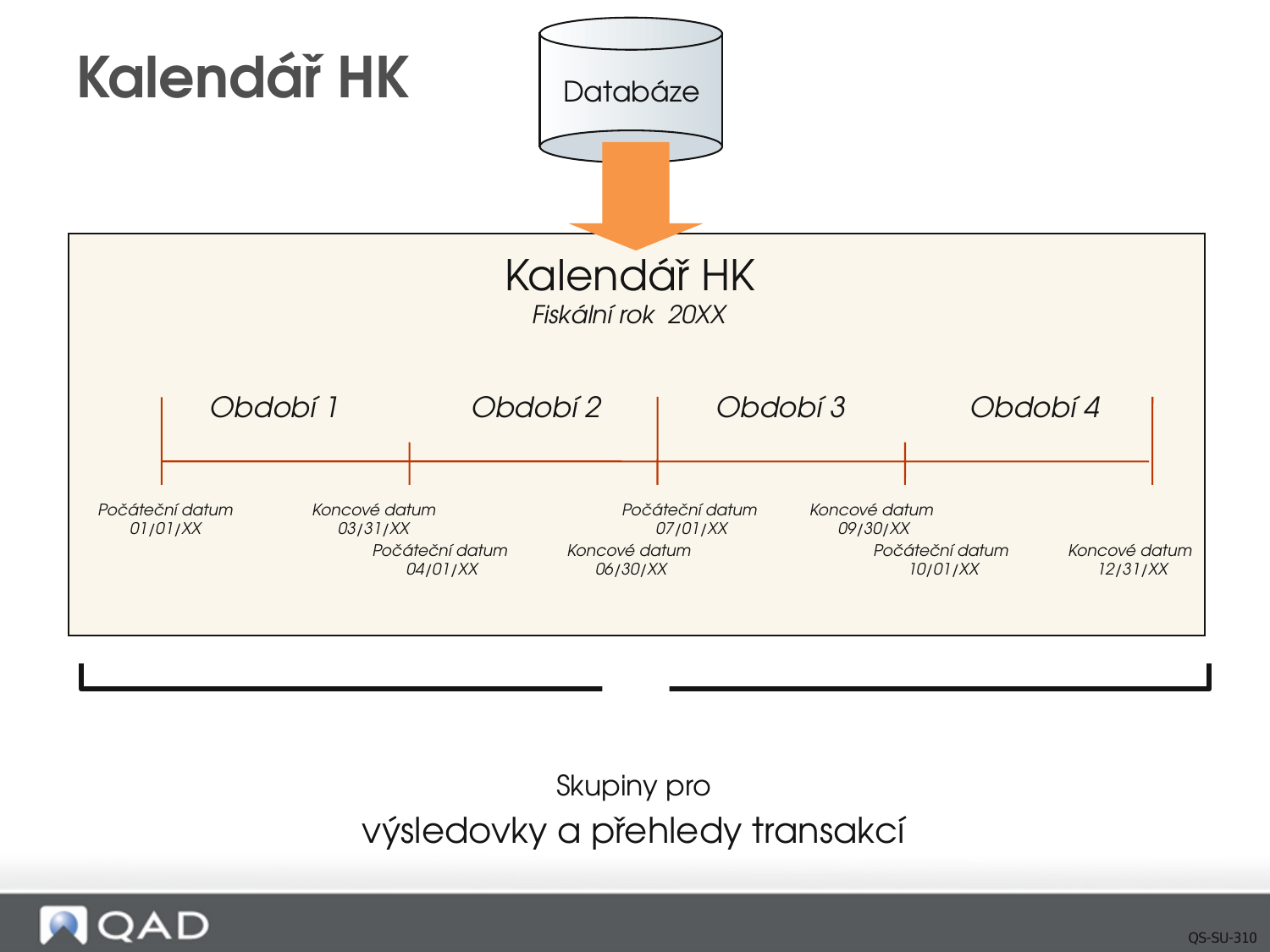

Databáze

# Kalendář HK

Kalendář HK
Fiskální rok  20XX
Období 1
Období 2
Období 3
Období 4

Počáteční datum
01/01/XX
Koncové datum
03/31/XX
Počáteční datum
07/01/XX
Koncové datum
09/30/XX
Počáteční datum
04/01/XX
Koncové datum
06/30/XX
Počáteční datum
10/01/XX
Koncové datum
12/31/XX

Skupiny pro
výsledovky a přehledy transakcí
QS-SU-310